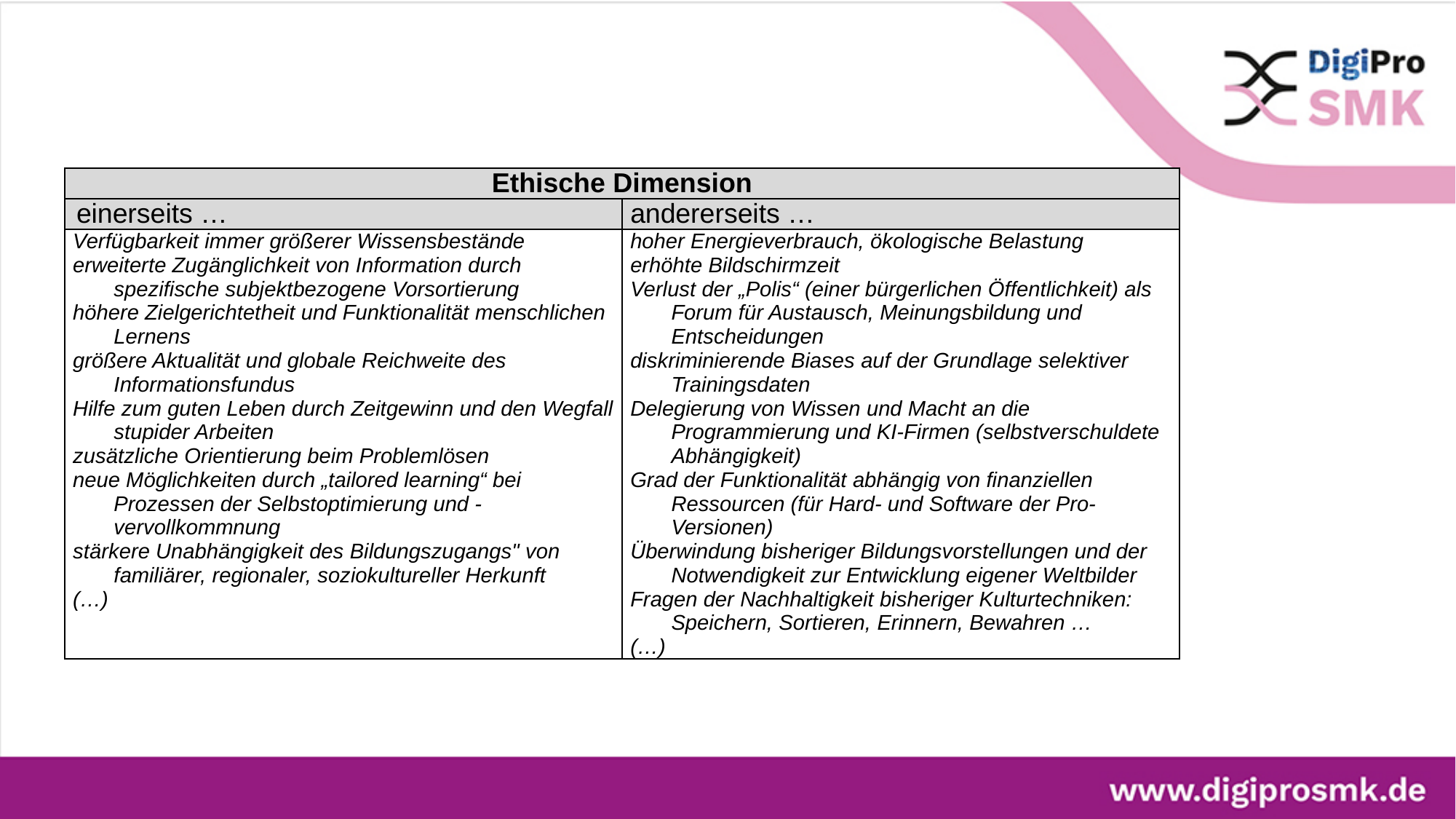

| Ethische Dimension |  |
| --- | --- |
| einerseits … | andererseits … |
| Verfügbarkeit immer größerer Wissensbestände erweiterte Zugänglichkeit von Information durch spezifische subjektbezogene Vorsortierung höhere Zielgerichtetheit und Funktionalität menschlichen Lernens größere Aktualität und globale Reichweite des Informationsfundus Hilfe zum guten Leben durch Zeitgewinn und den Wegfall stupider Arbeiten zusätzliche Orientierung beim Problemlösen neue Möglichkeiten durch „tailored learning“ bei Prozessen der Selbstoptimierung und -vervollkommnung stärkere Unabhängigkeit des Bildungszugangs" von familiärer, regionaler, soziokultureller Herkunft (…) | hoher Energieverbrauch, ökologische Belastung erhöhte Bildschirmzeit Verlust der „Polis“ (einer bürgerlichen Öffentlichkeit) als Forum für Austausch, Meinungsbildung und Entscheidungen diskriminierende Biases auf der Grundlage selektiver Trainingsdaten Delegierung von Wissen und Macht an die Programmierung und KI-Firmen (selbstverschuldete Abhängigkeit) Grad der Funktionalität abhängig von finanziellen Ressourcen (für Hard- und Software der Pro-Versionen) Überwindung bisheriger Bildungsvorstellungen und der Notwendigkeit zur Entwicklung eigener Weltbilder Fragen der Nachhaltigkeit bisheriger Kulturtechniken: Speichern, Sortieren, Erinnern, Bewahren … (…) |